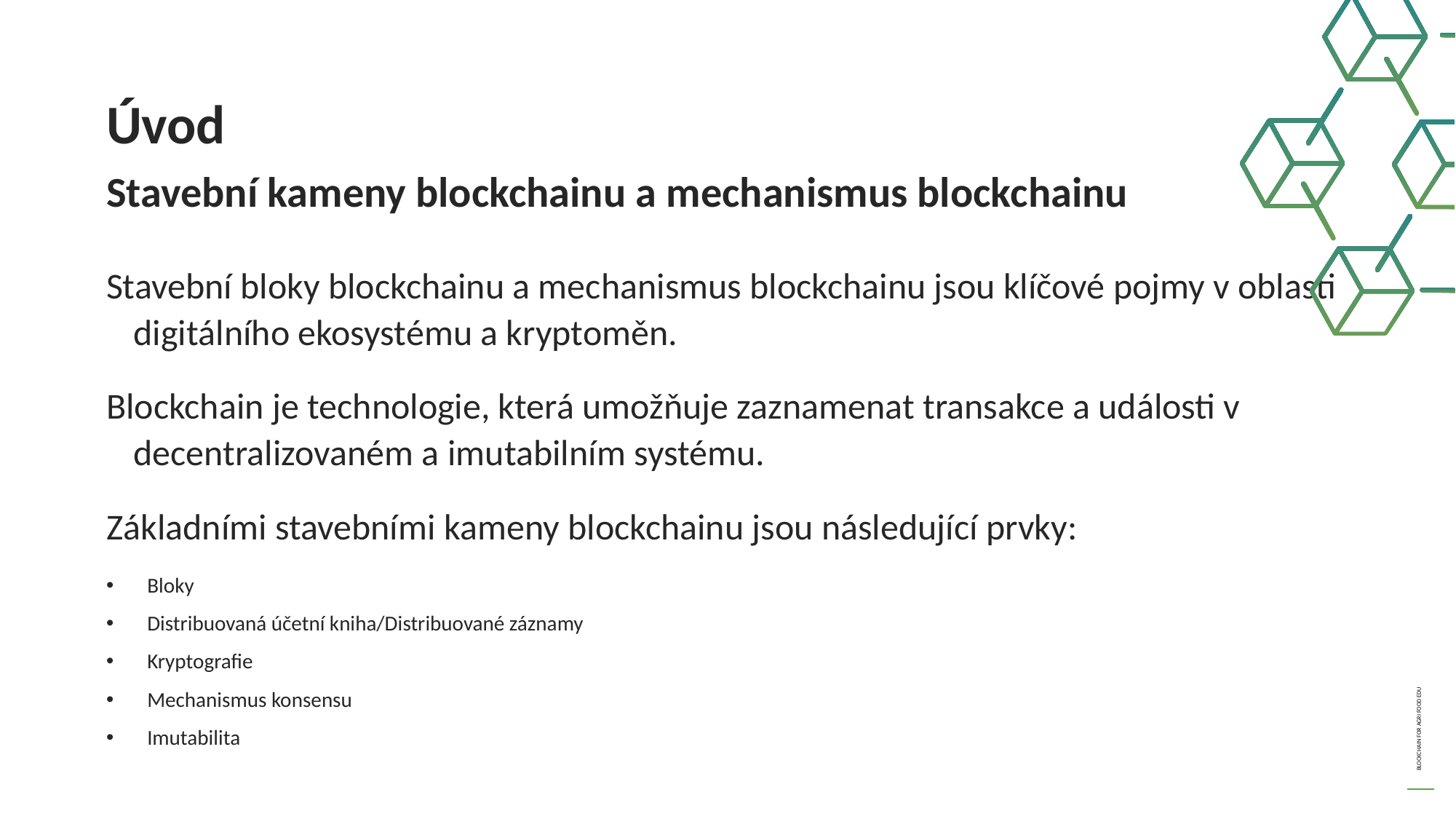

Úvod
Stavební kameny blockchainu a mechanismus blockchainu
Stavební bloky blockchainu a mechanismus blockchainu jsou klíčové pojmy v oblasti digitálního ekosystému a kryptoměn.
Blockchain je technologie, která umožňuje zaznamenat transakce a události v decentralizovaném a imutabilním systému.
Základními stavebními kameny blockchainu jsou následující prvky:
Bloky
Distribuovaná účetní kniha/Distribuované záznamy
Kryptografie
Mechanismus konsensu
Imutabilita